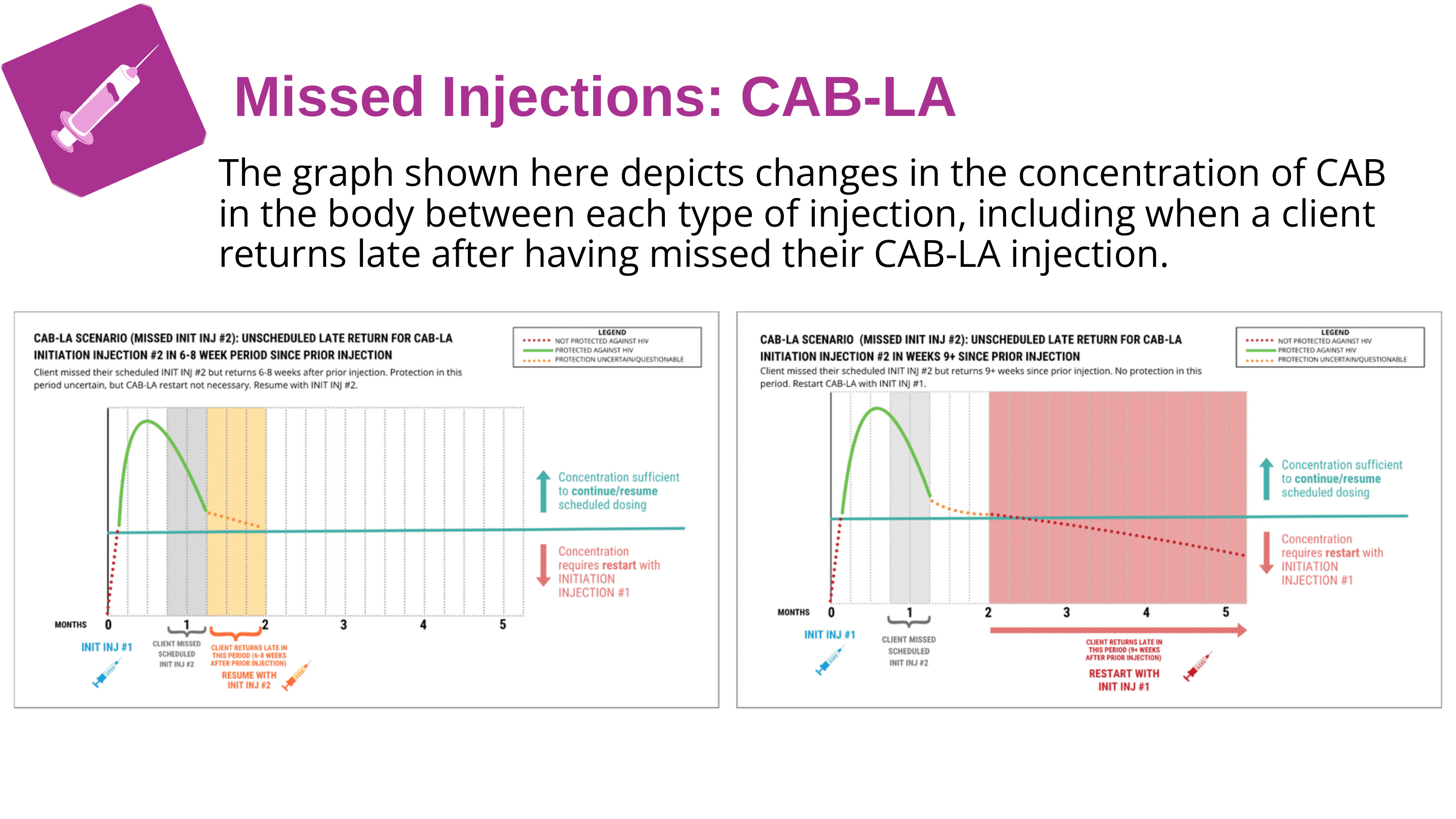

C
Missed Injections: CAB-LA
The graph shown here depicts changes in the concentration of CAB in the body between each type of injection, including when a client returns late after having missed their CAB-LA injection.